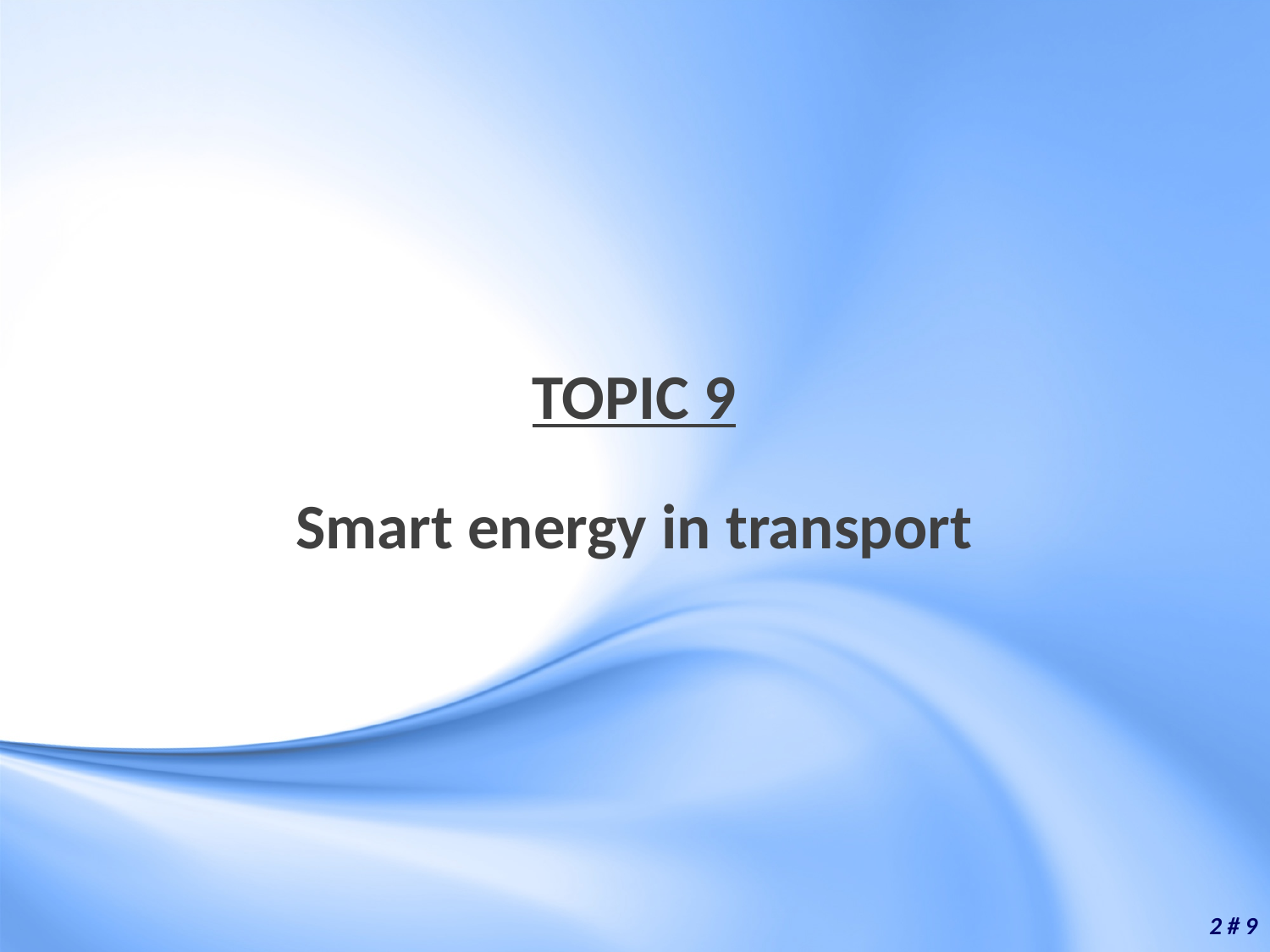

TOPIC 9
Smart energy in transport
2 # 9